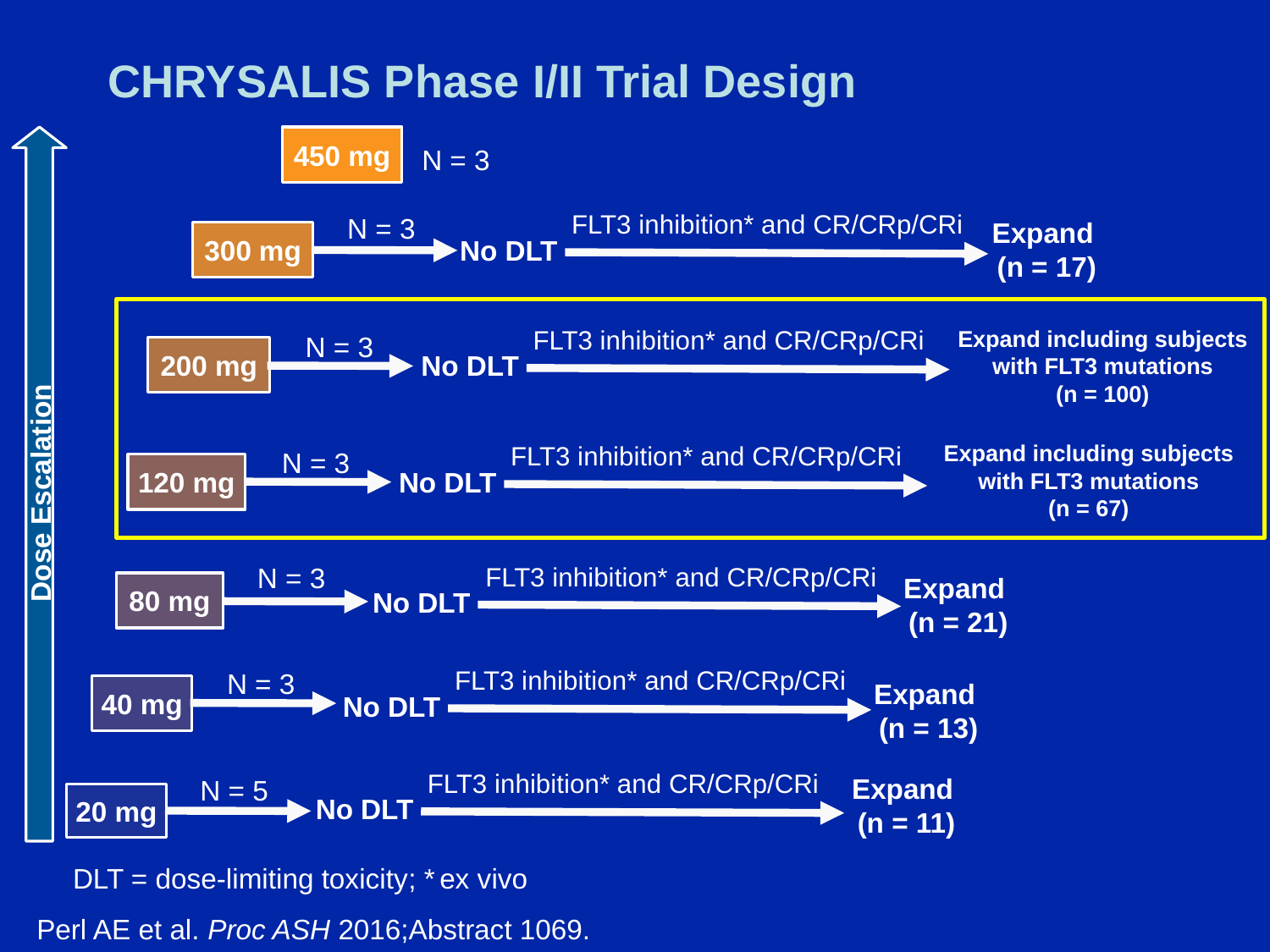

# CHRYSALIS Phase I/II Trial Design
Dose Escalation
450 mg
N = 3
FLT3 inhibition* and CR/CRp/CRi
N = 3
Expand
(n = 17)
300 mg
No DLT

FLT3 inhibition* and CR/CRp/CRi
Expand including subjects with FLT3 mutations
(n = 100)
N = 3
200 mg
No DLT
Expand including subjects with FLT3 mutations
(n = 67)
FLT3 inhibition* and CR/CRp/CRi
N = 3
120 mg
No DLT
N = 3
FLT3 inhibition* and CR/CRp/CRi
Expand
(n = 21)
80 mg
No DLT
FLT3 inhibition* and CR/CRp/CRi
N = 3
Expand
(n = 13)
40 mg
No DLT
FLT3 inhibition* and CR/CRp/CRi
Expand
(n = 11)
N = 5
20 mg
No DLT
DLT = dose-limiting toxicity; * ex vivo
Perl AE et al. Proc ASH 2016;Abstract 1069.